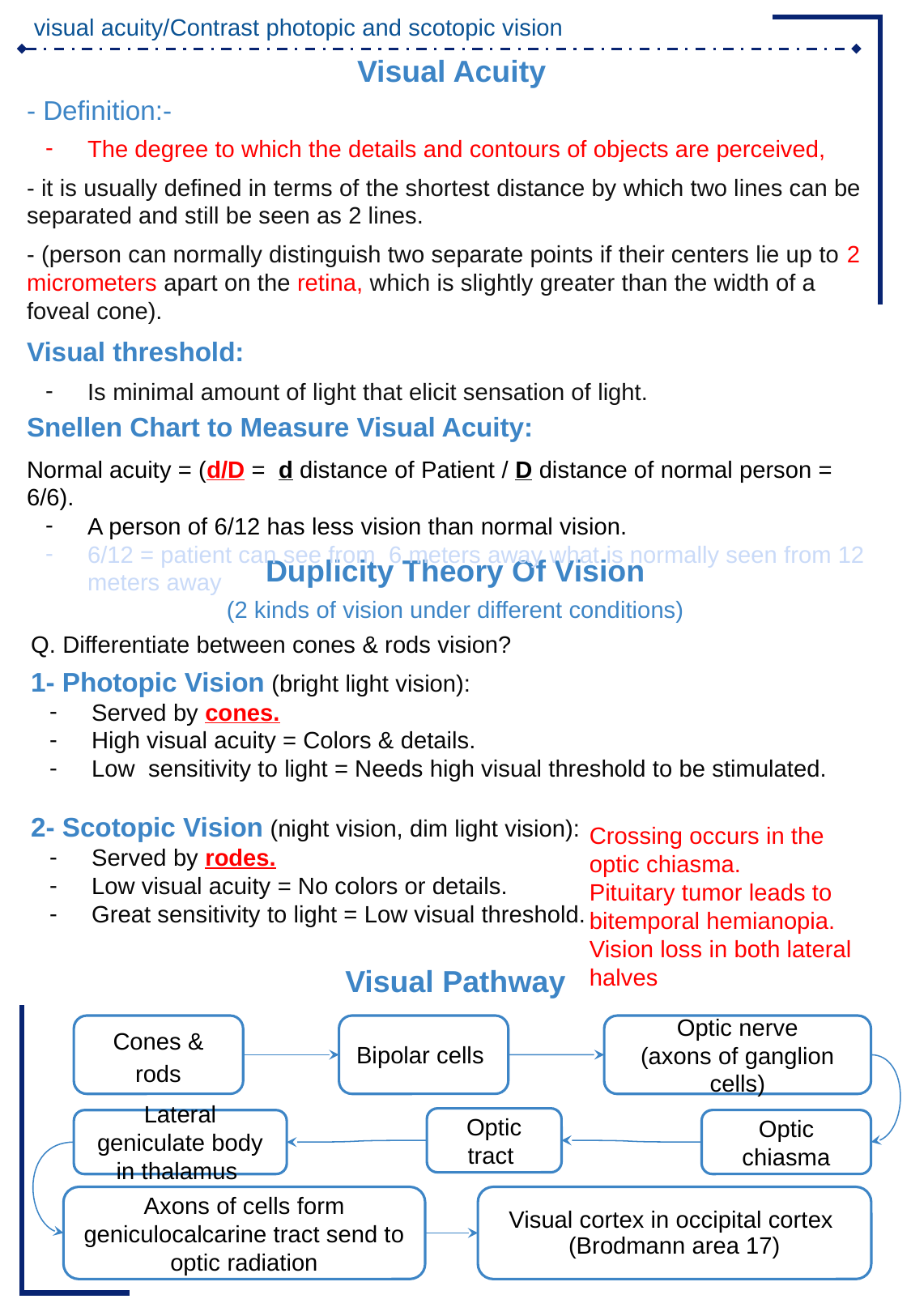

Visual Acuity
- Definition:-
The degree to which the details and contours of objects are perceived,
- it is usually defined in terms of the shortest distance by which two lines can be separated and still be seen as 2 lines.
- (person can normally distinguish two separate points if their centers lie up to 2 micrometers apart on the retina, which is slightly greater than the width of a  foveal cone).
Visual threshold:
Is minimal amount of light that elicit sensation of light.
Snellen Chart to Measure Visual Acuity:
Normal acuity = (d/D =  d distance of Patient / D distance of normal person = 6/6).
A person of 6/12 has less vision than normal vision.
6/12 = patient can see from  6 meters away what is normally seen from 12 meters away
# Duplicity Theory Of Vision
(2 kinds of vision under different conditions)
Q. Differentiate between cones & rods vision?
1- Photopic Vision (bright light vision):
Served by cones.
High visual acuity = Colors & details.
Low  sensitivity to light = Needs high visual threshold to be stimulated.

2- Scotopic Vision (night vision, dim light vision):
Served by rodes.
Low visual acuity = No colors or details.
Great sensitivity to light = Low visual threshold.
Crossing occurs in the optic chiasma.
Pituitary tumor leads to bitemporal hemianopia.
Vision loss in both lateral halves
Visual Pathway
Cones & rods
Bipolar cells
Optic nerve
(axons of ganglion cells)
Optic tract
Optic chiasma
Lateral geniculate body in thalamus
Axons of cells form geniculocalcarine tract send to optic radiation
Visual cortex in occipital cortex  (Brodmann area 17)